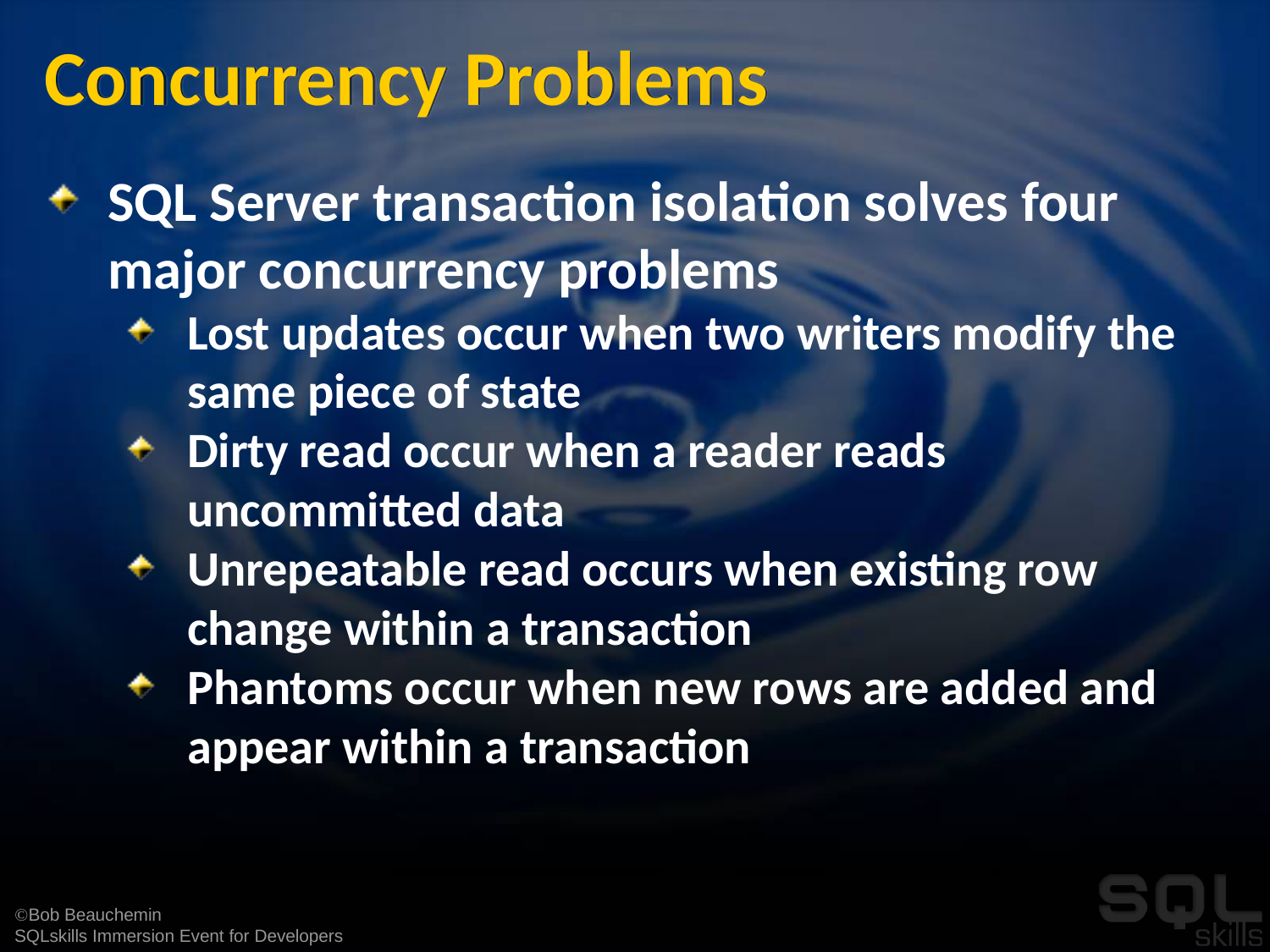

# Concurrency Problems
SQL Server transaction isolation solves four major concurrency problems
Lost updates occur when two writers modify the same piece of state
Dirty read occur when a reader reads uncommitted data
Unrepeatable read occurs when existing row change within a transaction
Phantoms occur when new rows are added and appear within a transaction